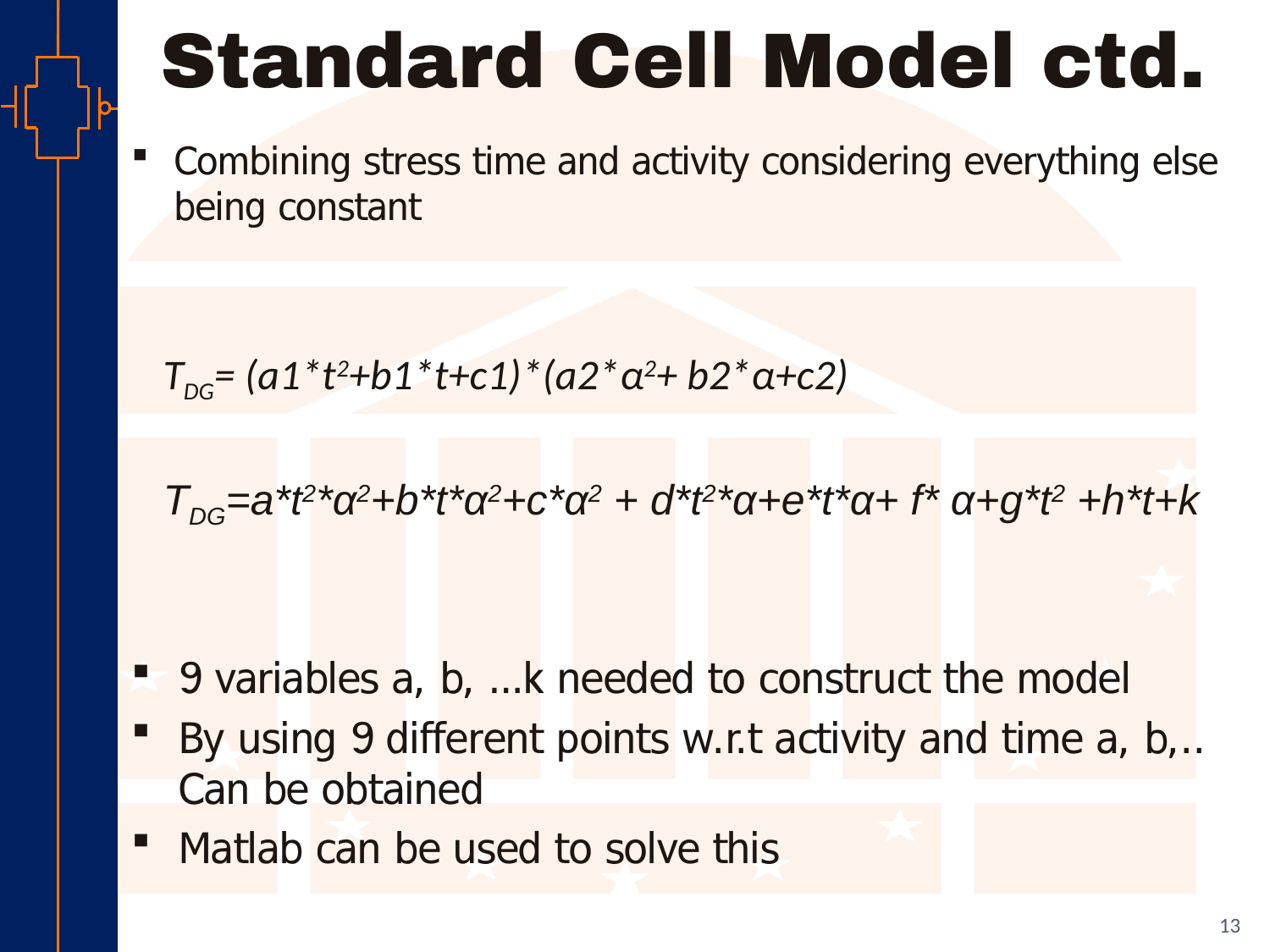

# Standard Cell Model ctd.
Combining stress time and activity considering everything else being constant

TDG= (a1*t2+b1*t+c1)*(a2*α2+ b2*α+c2)

TDG=a*t2*α2+b*t*α2+c*α2 + d*t2*α+e*t*α+ f* α+g*t2 +h*t+k

9 variables a, b, …k needed to construct the model
By using 9 different points w.r.t activity and time a, b,.. Can be obtained
Matlab can be used to solve this
13